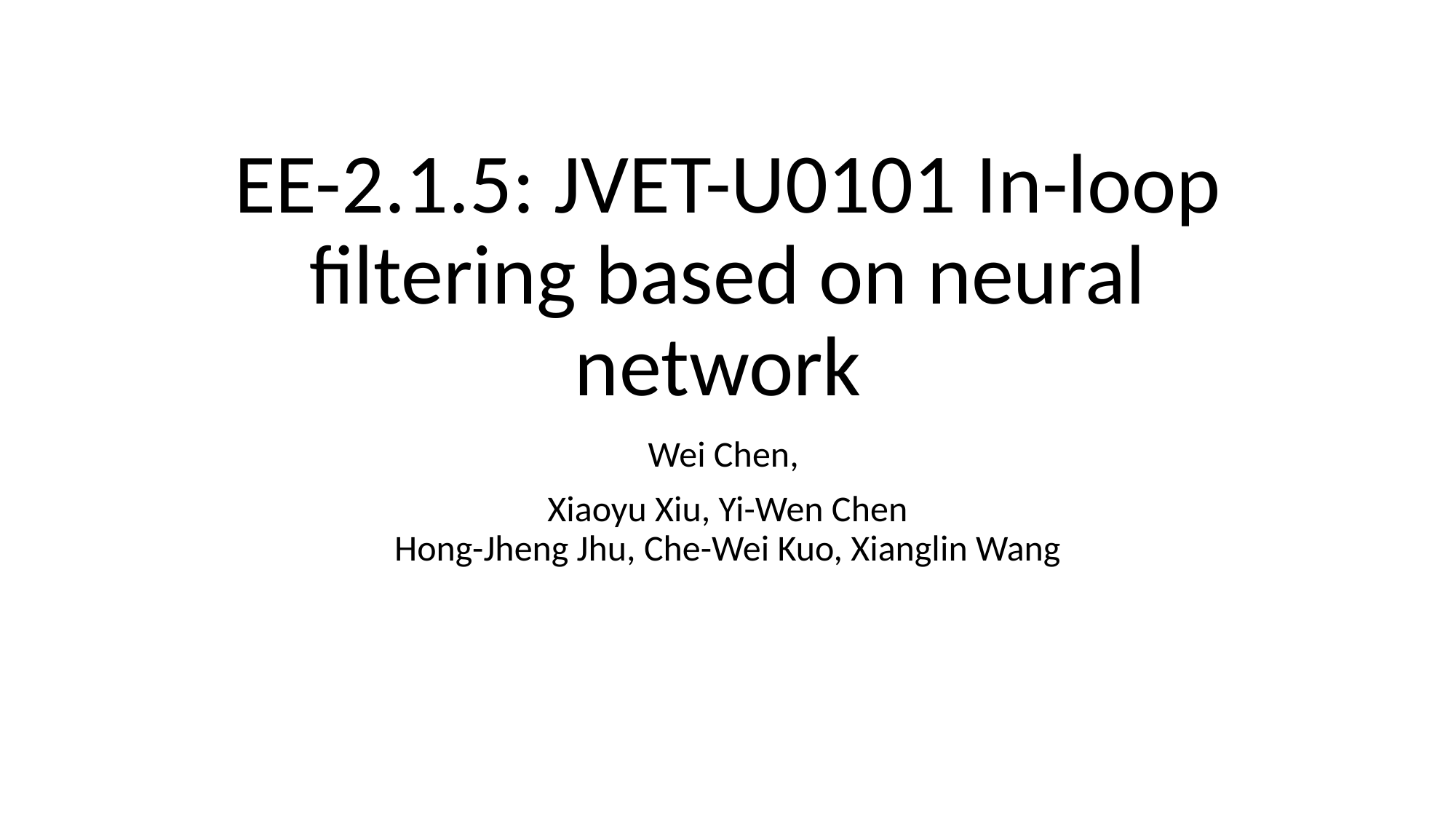

# EE-2.1.5: JVET-U0101 In-loop filtering based on neural network
Wei Chen,
Xiaoyu Xiu, Yi-Wen Chen
Hong-Jheng Jhu, Che-Wei Kuo, Xianglin Wang